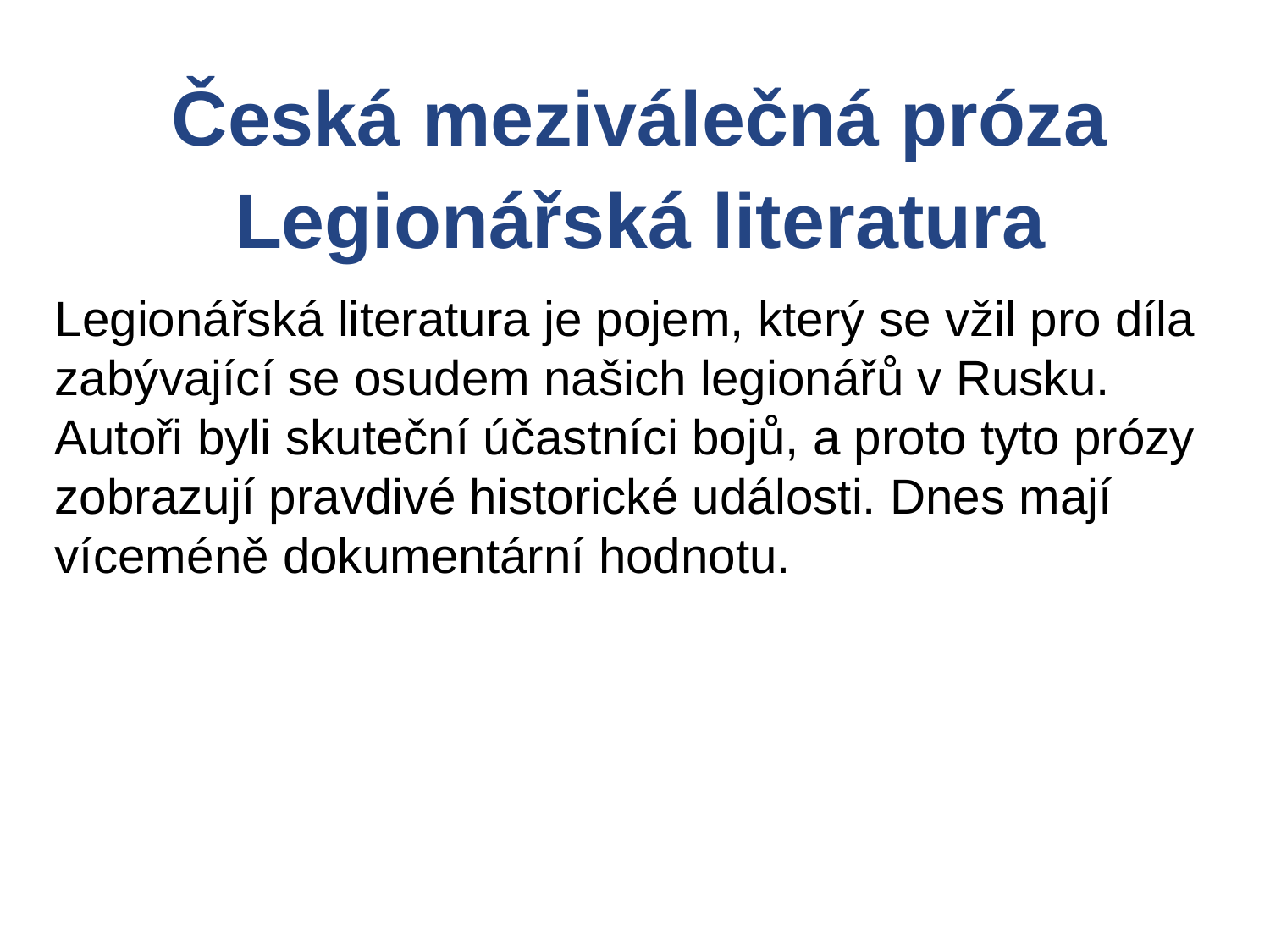

Česká meziválečná próza
Legionářská literatura
Legionářská literatura je pojem, který se vžil pro díla zabývající se osudem našich legionářů v Rusku. Autoři byli skuteční účastníci bojů, a proto tyto prózy zobrazují pravdivé historické události. Dnes mají víceméně dokumentární hodnotu.